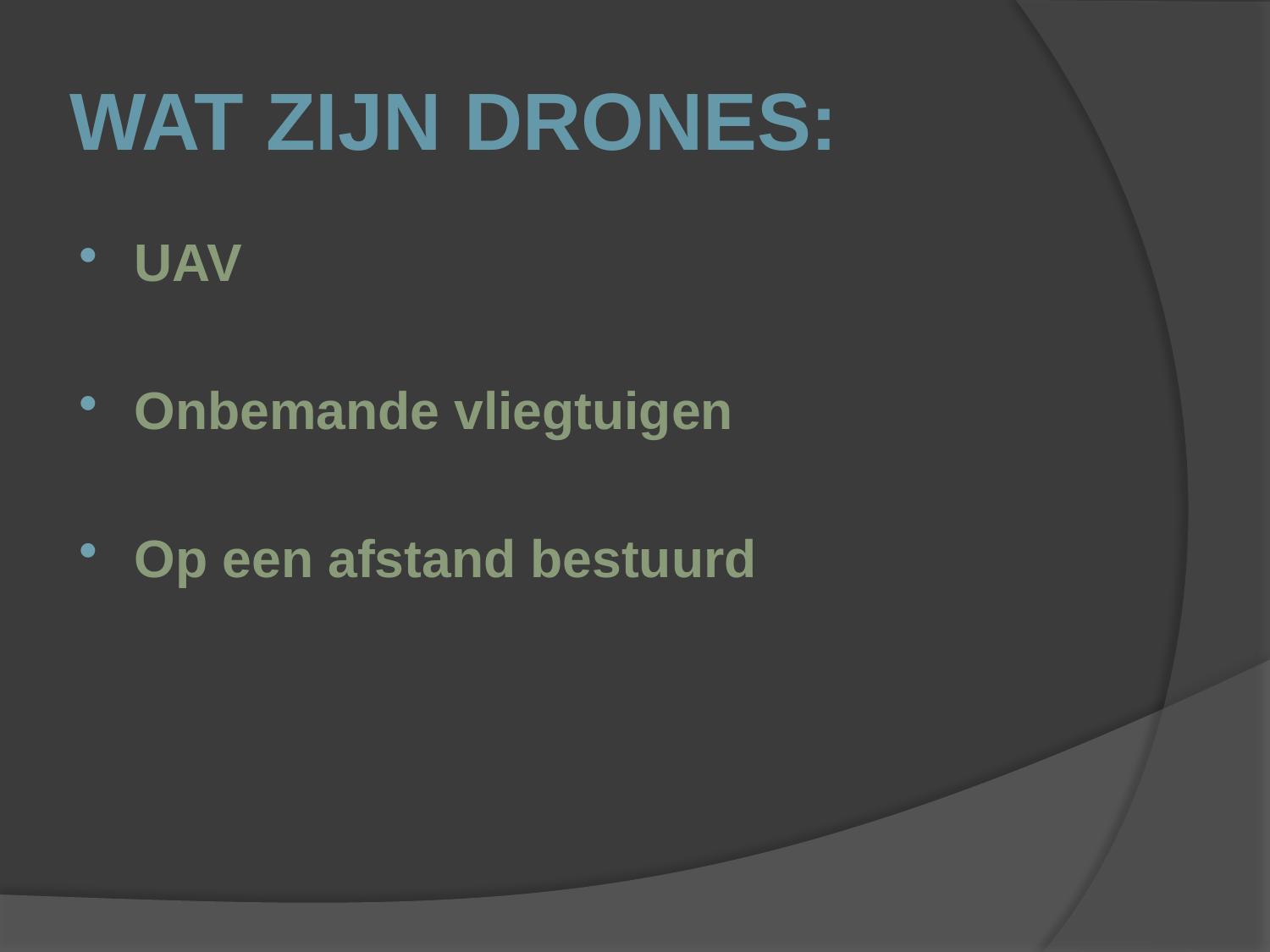

# Wat zijn drones:
UAV

Onbemande vliegtuigen

Op een afstand bestuurd